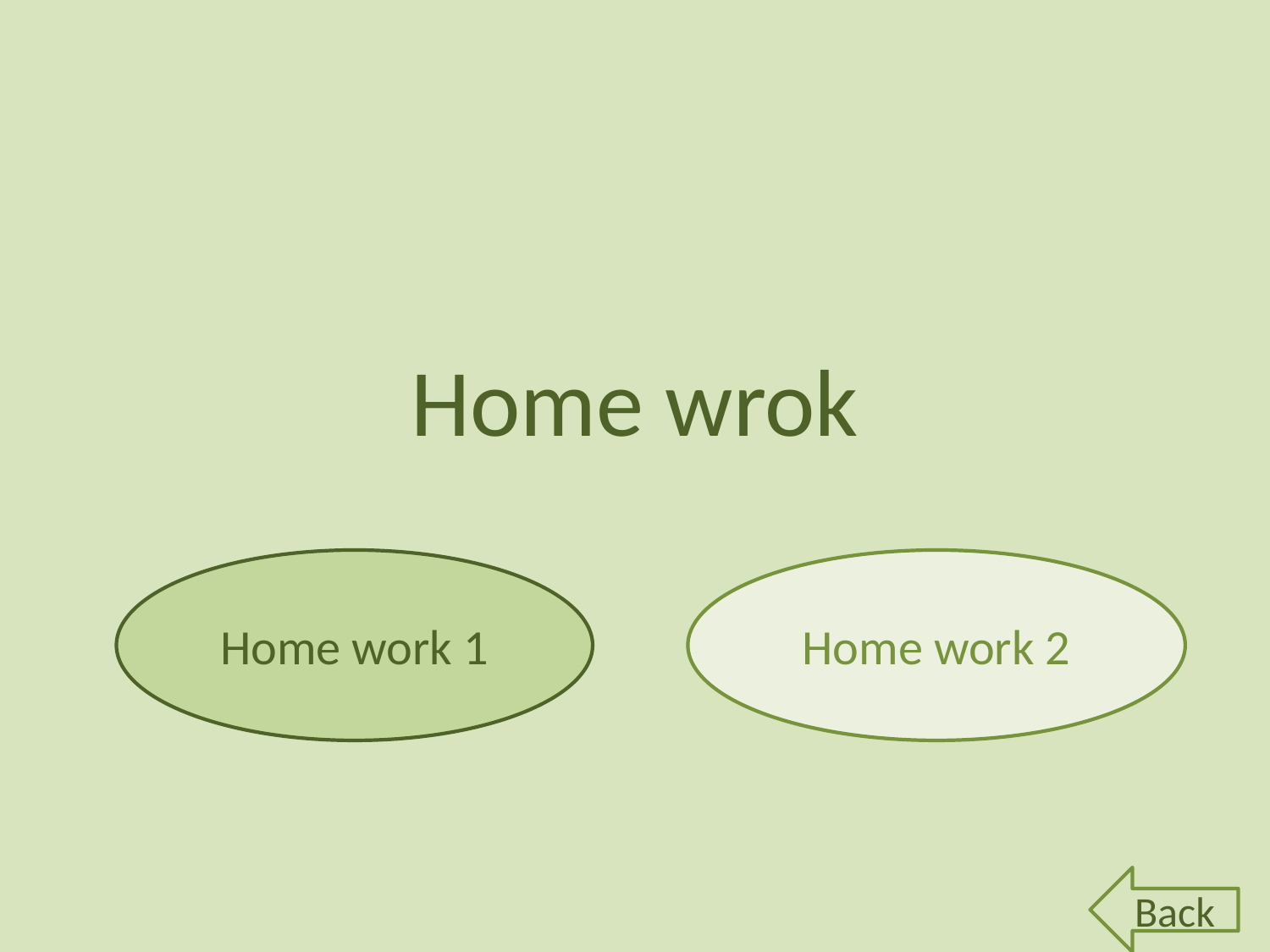

# Home wrok
Home work 1
Home work 2
Back